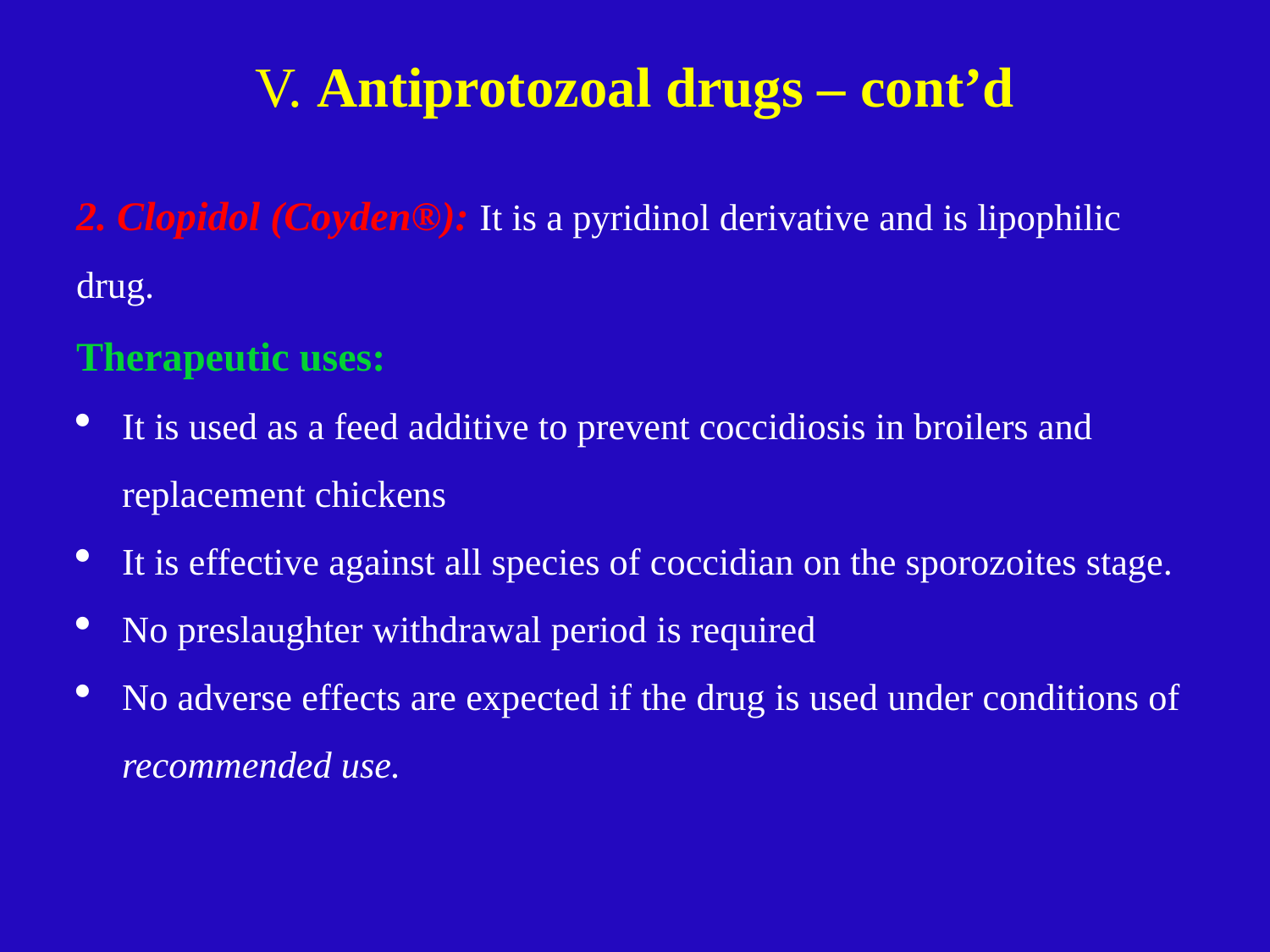

# V. Antiprotozoal drugs – cont’d
2. Clopidol (Coyden®): It is a pyridinol derivative and is lipophilic drug.
Therapeutic uses:
It is used as a feed additive to prevent coccidiosis in broilers and replacement chickens
It is effective against all species of coccidian on the sporozoites stage.
No preslaughter withdrawal period is required
No adverse effects are expected if the drug is used under conditions of recommended use.